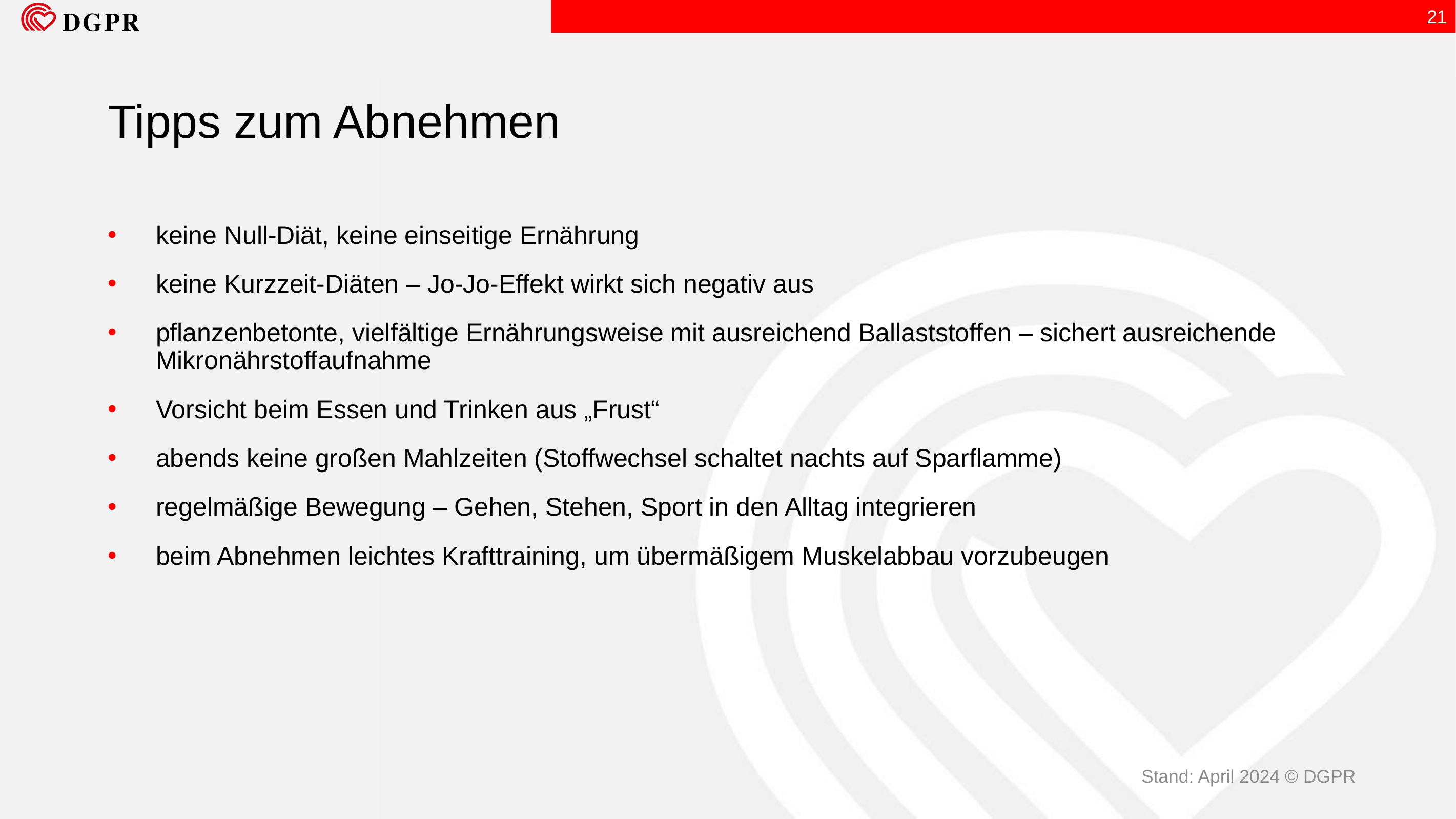

21
# Tipps zum Abnehmen
keine Null-Diät, keine einseitige Ernährung
keine Kurzzeit-Diäten – Jo-Jo-Effekt wirkt sich negativ aus
pflanzenbetonte, vielfältige Ernährungsweise mit ausreichend Ballaststoffen – sichert ausreichende Mikronährstoffaufnahme
Vorsicht beim Essen und Trinken aus „Frust“
abends keine großen Mahlzeiten (Stoffwechsel schaltet nachts auf Sparflamme)
regelmäßige Bewegung – Gehen, Stehen, Sport in den Alltag integrieren
beim Abnehmen leichtes Krafttraining, um übermäßigem Muskelabbau vorzubeugen

Stand: April 2024 © DGPR